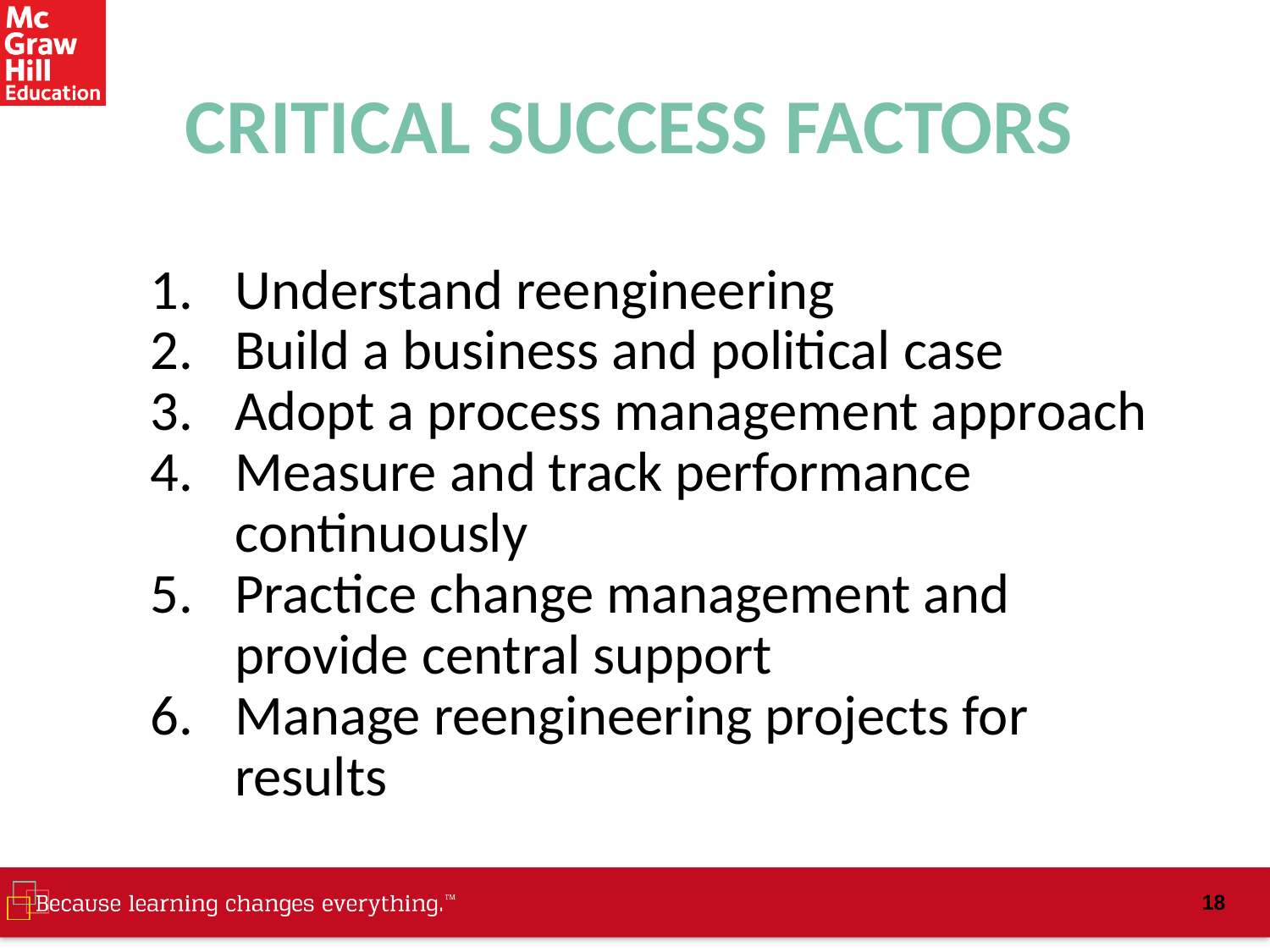

# CRITICAL SUCCESS FACTORS
Understand reengineering
Build a business and political case
Adopt a process management approach
Measure and track performance continuously
Practice change management and provide central support
Manage reengineering projects for results